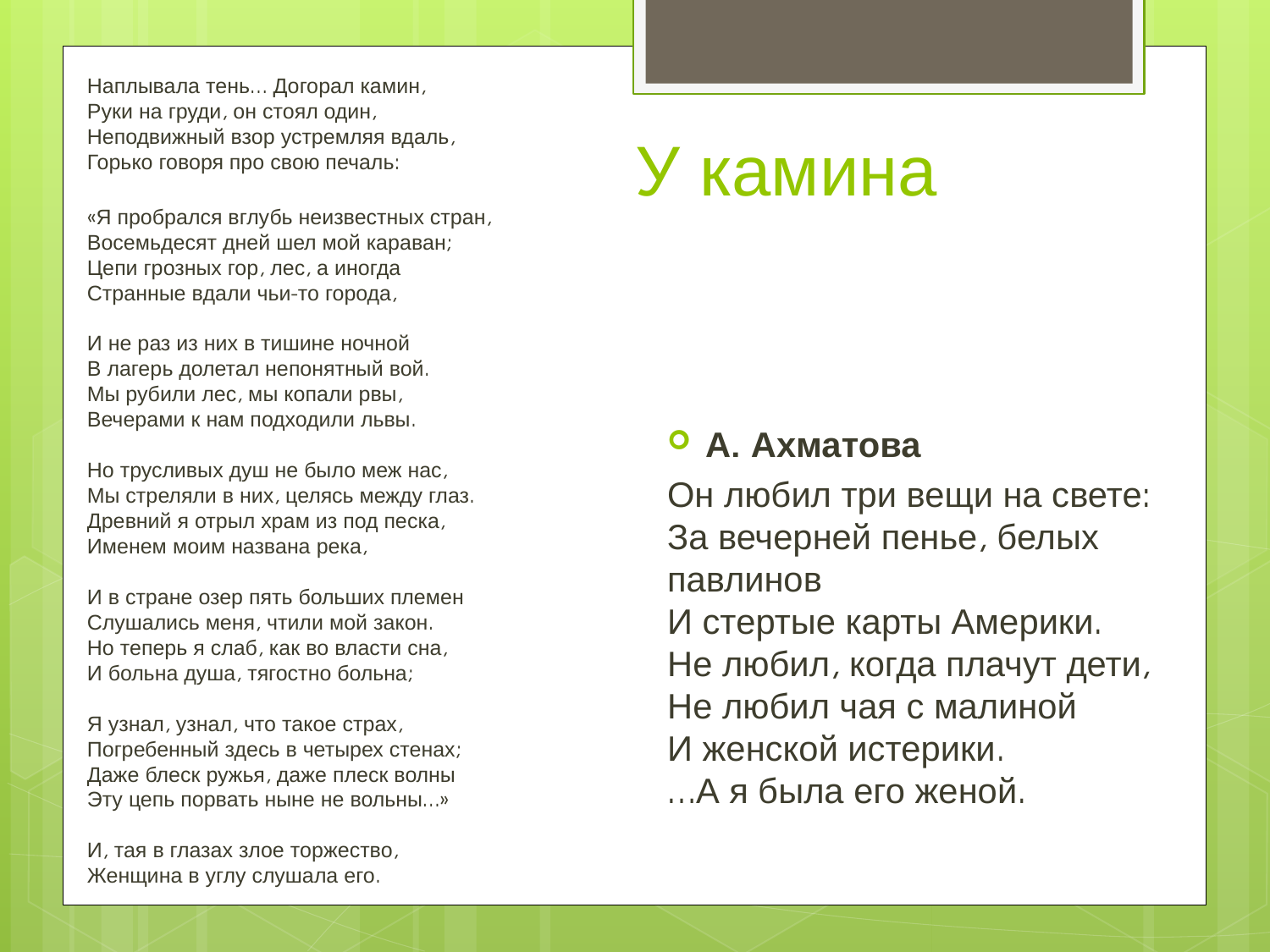

Наплывала тень… Догорал камин,
Руки на груди, он стоял один,
Неподвижный взор устремляя вдаль,
Горько говоря про свою печаль:
«Я пробрался вглубь неизвестных стран,
Восемьдесят дней шел мой караван;
Цепи грозных гор, лес, а иногда
Странные вдали чьи-то города,
И не раз из них в тишине ночной
В лагерь долетал непонятный вой.
Мы рубили лес, мы копали рвы,
Вечерами к нам подходили львы.
Но трусливых душ не было меж нас,
Мы стреляли в них, целясь между глаз.
Древний я отрыл храм из под песка,
Именем моим названа река,
И в стране озер пять больших племен
Слушались меня, чтили мой закон.
Но теперь я слаб, как во власти сна,
И больна душа, тягостно больна;
Я узнал, узнал, что такое страх,
Погребенный здесь в четырех стенах;
Даже блеск ружья, даже плеск волны
Эту цепь порвать ныне не вольны…»
И, тая в глазах злое торжество,
Женщина в углу слушала его.
# У камина
А. Ахматова
Он любил три вещи на свете:
За вечерней пенье, белых павлинов
И стертые карты Америки.
Не любил, когда плачут дети,
Не любил чая с малиной
И женской истерики.
…А я была его женой.